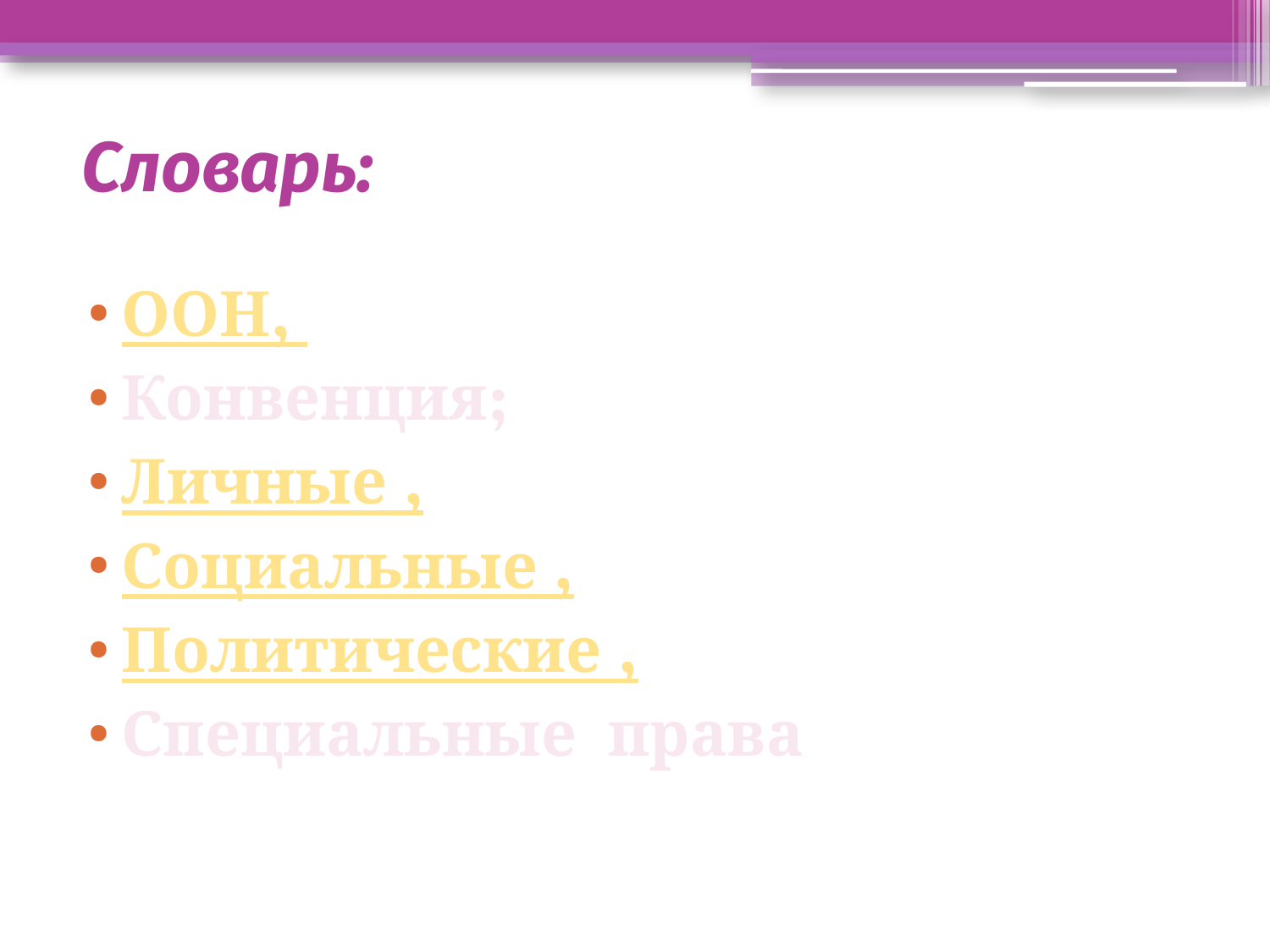

# Словарь:
ООН,
Конвенция;
Личные ,
Социальные ,
Политические ,
Специальные  права